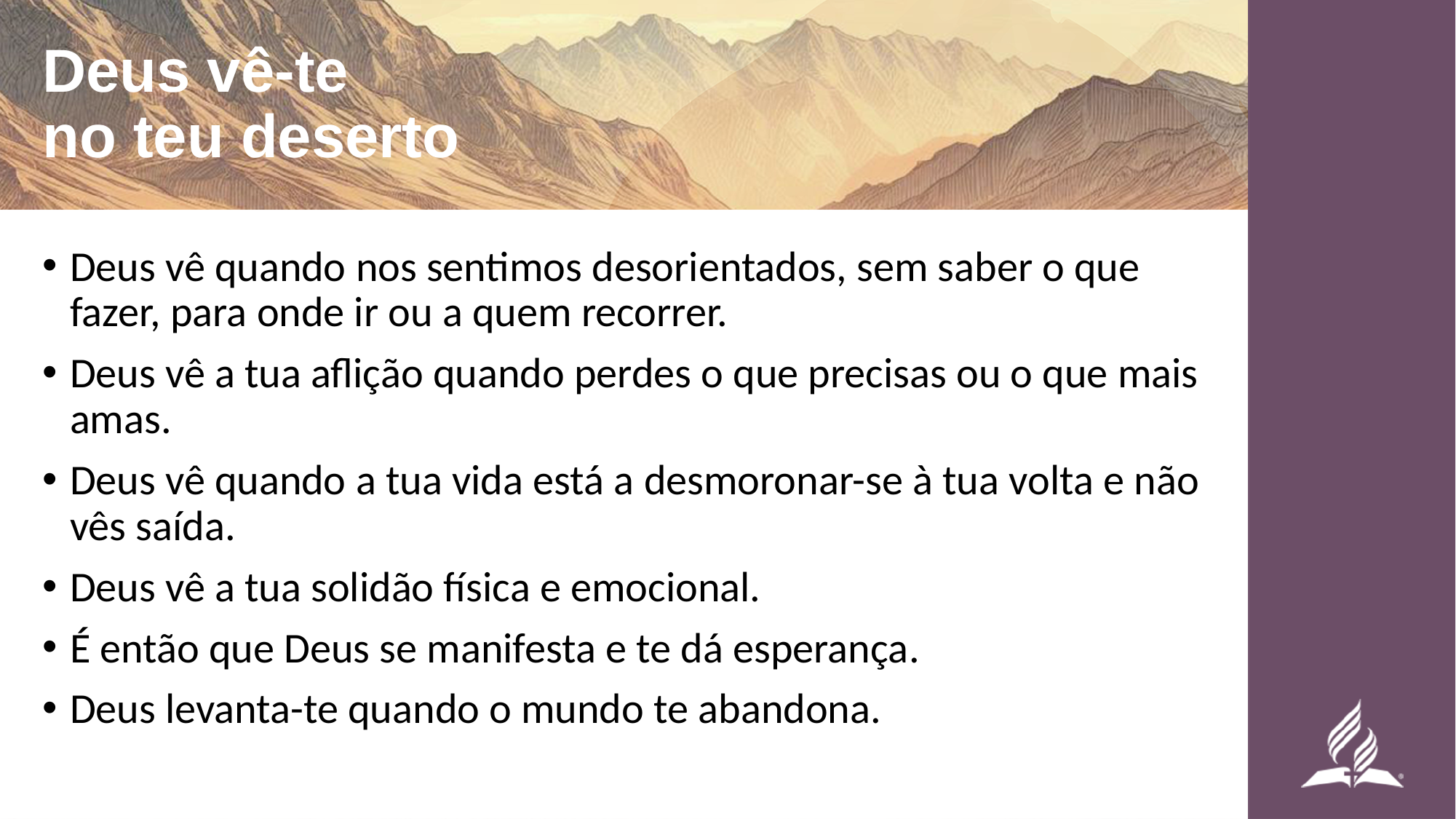

# Deus vê-te no teu deserto
Deus vê quando nos sentimos desorientados, sem saber o que fazer, para onde ir ou a quem recorrer.
Deus vê a tua aflição quando perdes o que precisas ou o que mais amas.
Deus vê quando a tua vida está a desmoronar-se à tua volta e não vês saída.
Deus vê a tua solidão física e emocional.
É então que Deus se manifesta e te dá esperança.
Deus levanta-te quando o mundo te abandona.